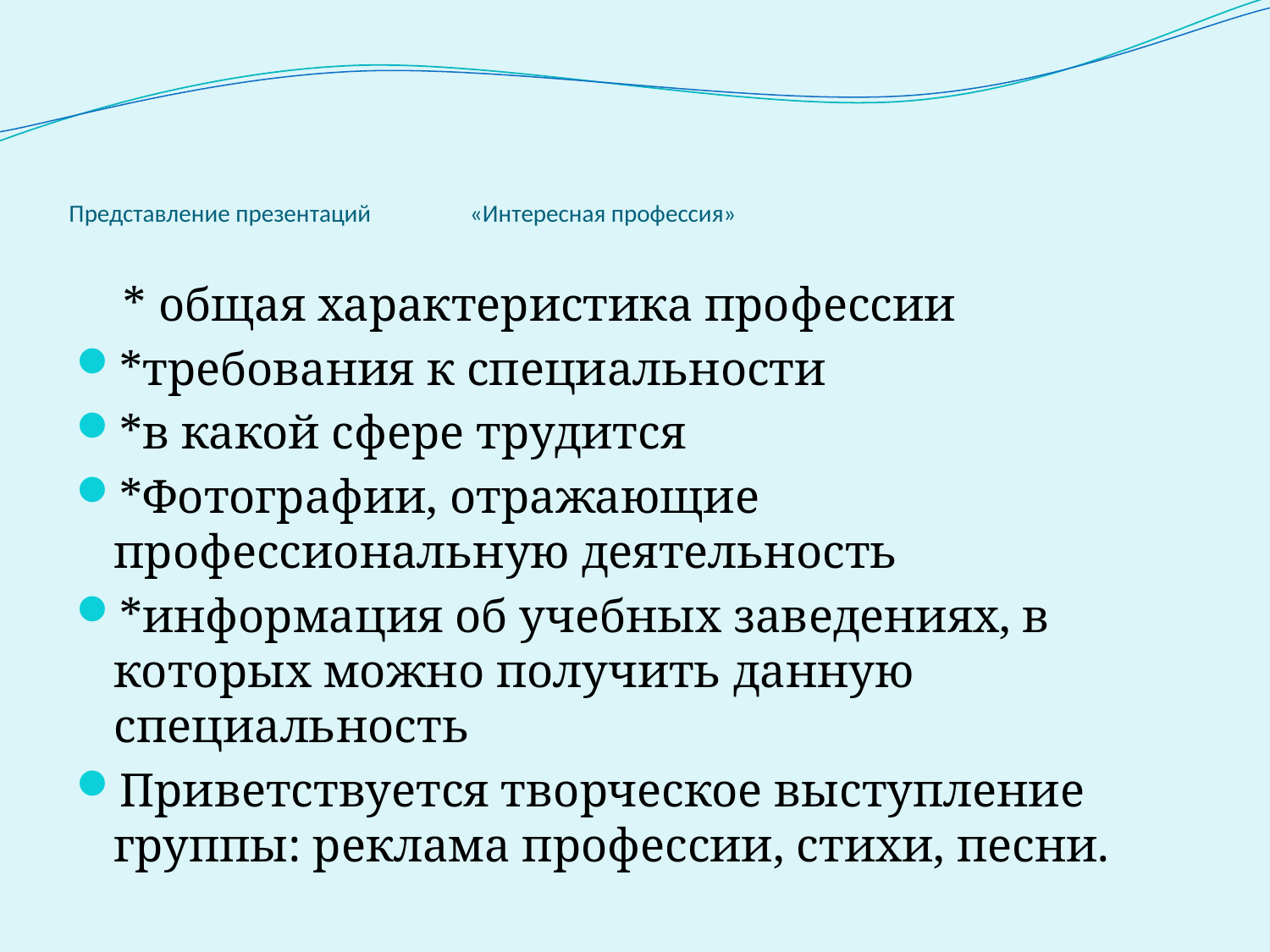

# Представление презентаций                  «Интересная профессия»
    * общая характеристика профессии
*требования к специальности
*в какой сфере трудится
*Фотографии, отражающие профессиональную деятельность
*информация об учебных заведениях, в которых можно получить данную специальность
Приветствуется творческое выступление группы: реклама профессии, стихи, песни.